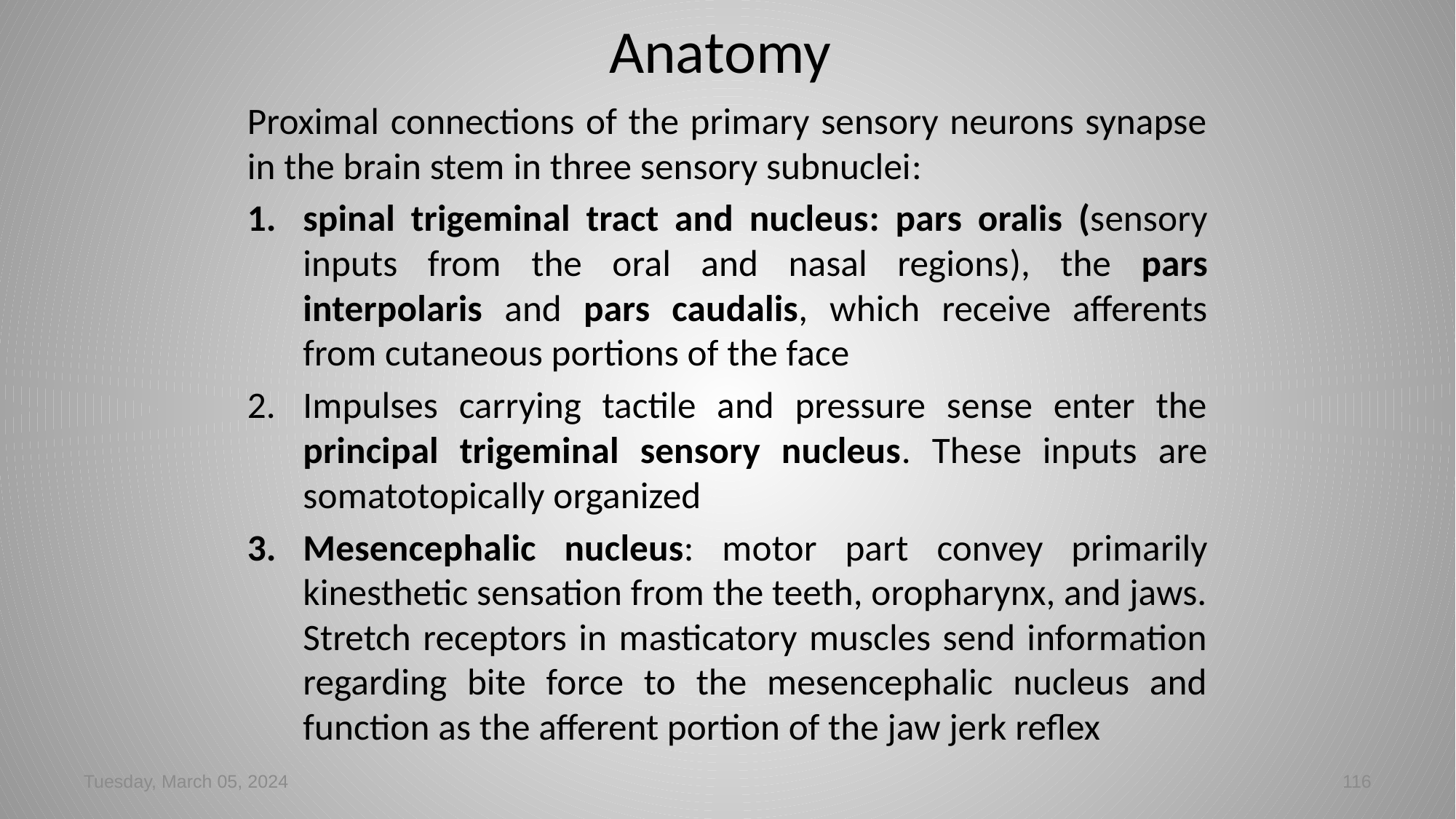

# Anatomy
Proximal connections of the primary sensory neurons synapse in the brain stem in three sensory subnuclei:
spinal trigeminal tract and nucleus: pars oralis (sensory inputs from the oral and nasal regions), the pars interpolaris and pars caudalis, which receive afferents from cutaneous portions of the face
Impulses carrying tactile and pressure sense enter the principal trigeminal sensory nucleus. These inputs are somatotopically organized
Mesencephalic nucleus: motor part convey primarily kinesthetic sensation from the teeth, oropharynx, and jaws. Stretch receptors in masticatory muscles send information regarding bite force to the mesencephalic nucleus and function as the afferent portion of the jaw jerk reflex

Tuesday, March 05, 2024
116